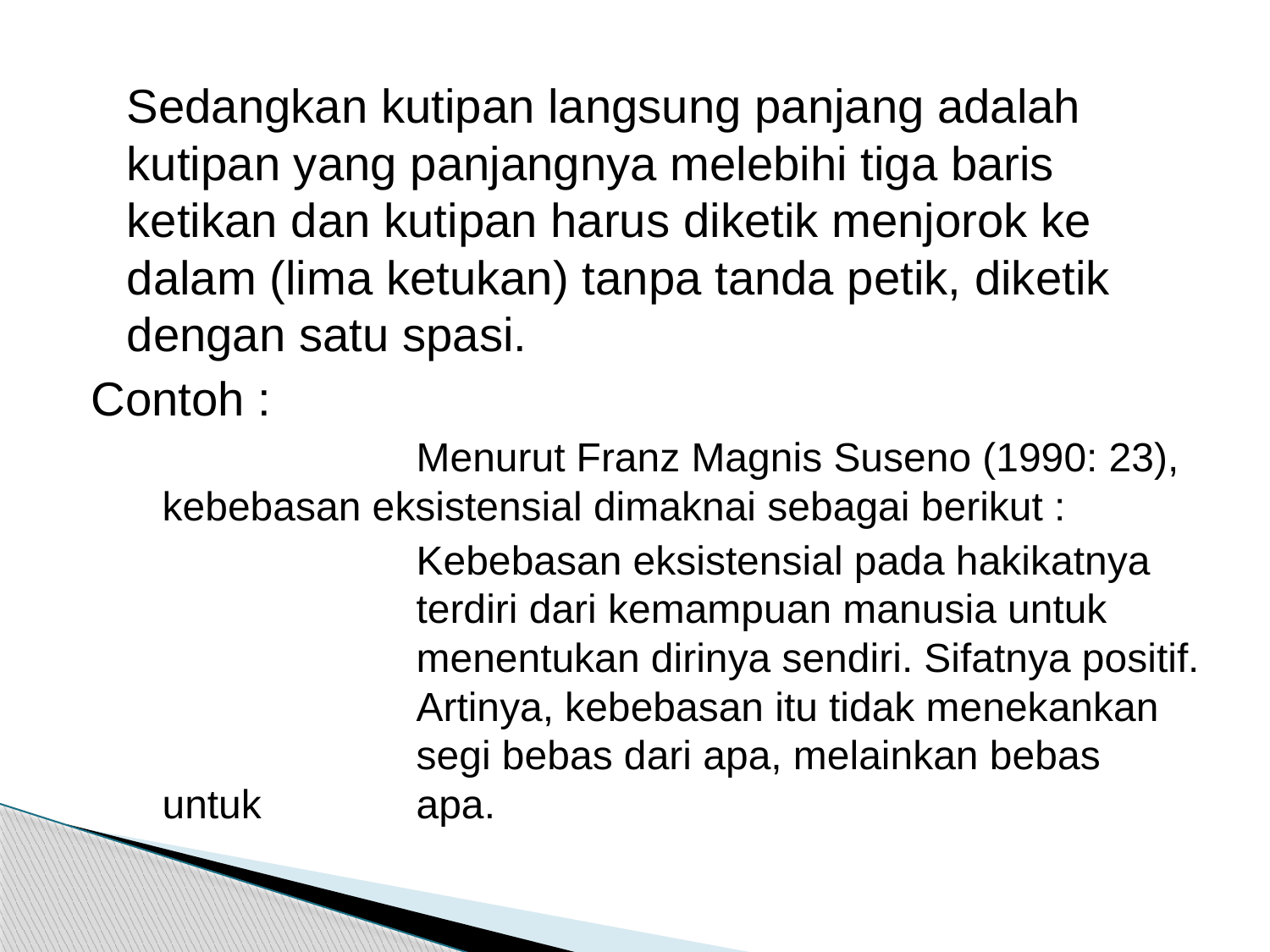

Sedangkan kutipan langsung panjang adalah kutipan yang panjangnya melebihi tiga baris ketikan dan kutipan harus diketik menjorok ke dalam (lima ketukan) tanpa tanda petik, diketik dengan satu spasi.
Contoh :
			Menurut Franz Magnis Suseno (1990: 23), kebebasan eksistensial dimaknai sebagai berikut :
			Kebebasan eksistensial pada hakikatnya 			terdiri dari kemampuan manusia untuk 			menentukan dirinya sendiri. Sifatnya positif. 		Artinya, kebebasan itu tidak menekankan 			segi bebas dari apa, melainkan bebas untuk 		apa.